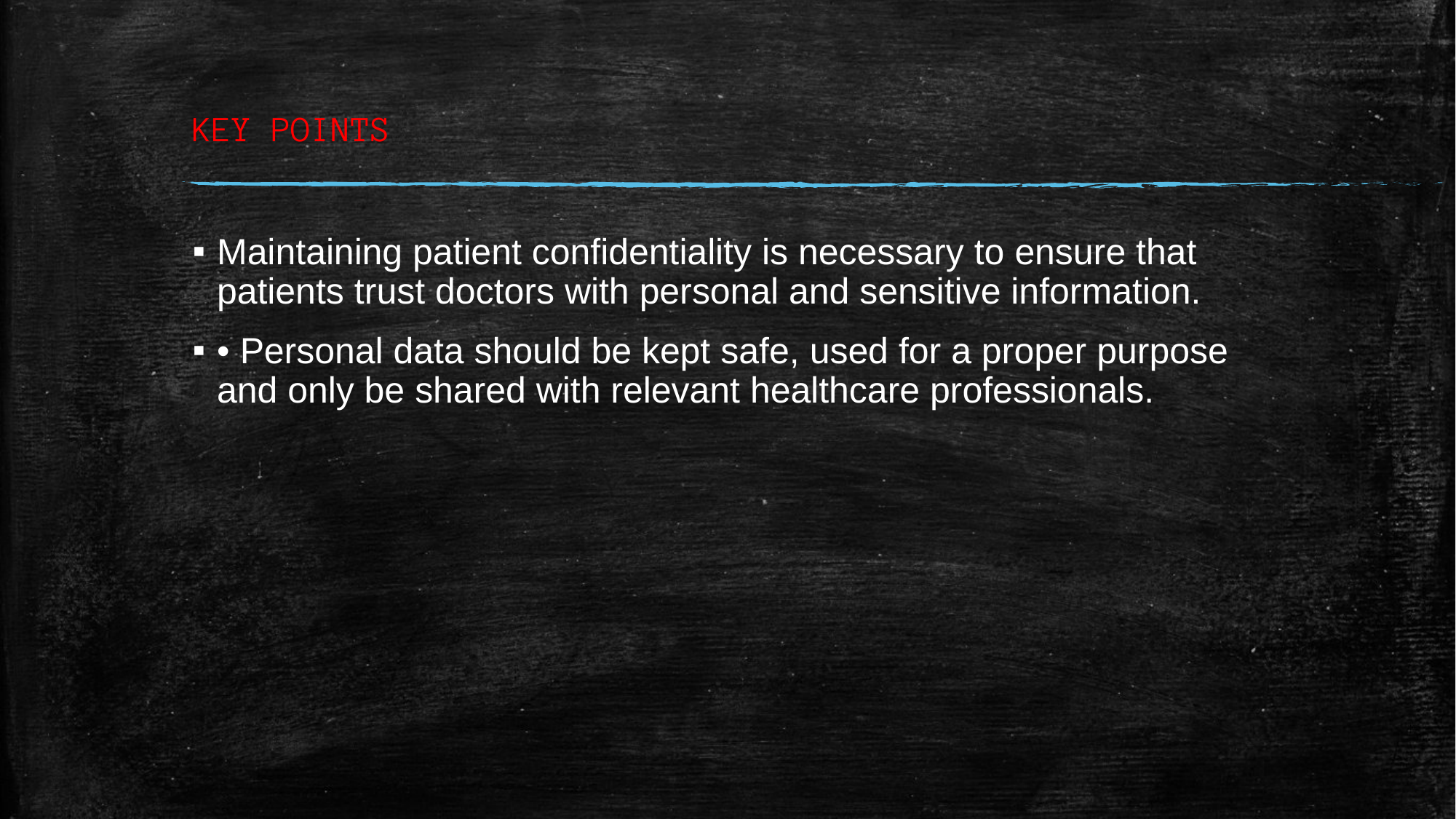

# KEY POINTS
Maintaining patient confidentiality is necessary to ensure that patients trust doctors with personal and sensitive information.
• Personal data should be kept safe, used for a proper purpose and only be shared with relevant healthcare professionals.